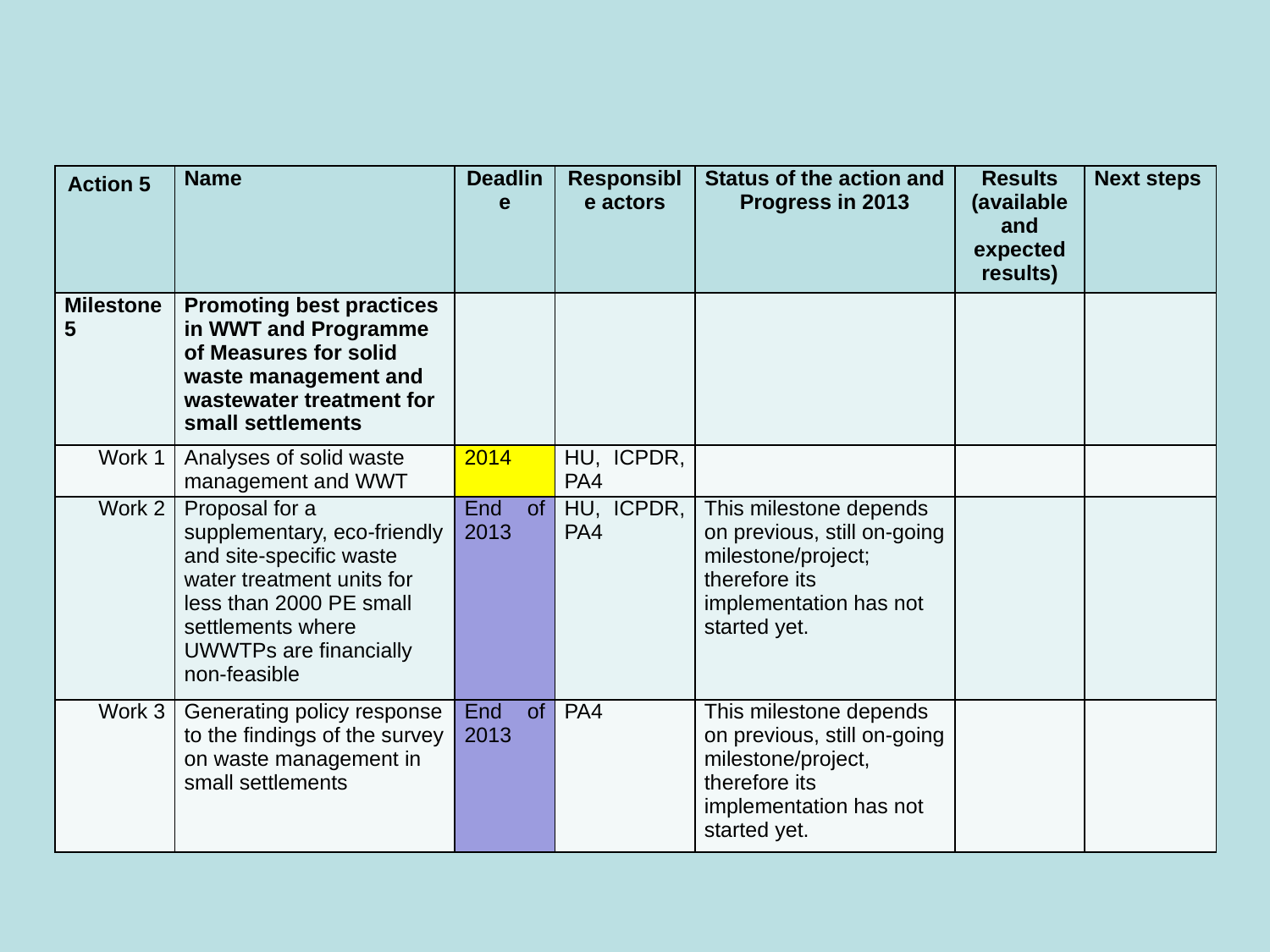

#
| Action 5 | Name | Deadline | Responsible actors | Status of the action and Progress in 2013 | Results (available and expected results) | Next steps |
| --- | --- | --- | --- | --- | --- | --- |
| Milestone 5 | Promoting best practices in WWT and Programme of Measures for solid waste management and wastewater treatment for small settlements |  |  |  |  |  |
| Work 1 | Analyses of solid waste management and WWT | 2014 | HU, ICPDR, PA4 |  |  |  |
| Work 2 | Proposal for a supplementary, eco-friendly and site-specific waste water treatment units for less than 2000 PE small settlements where UWWTPs are financially non-feasible | End of 2013 | HU, ICPDR, PA4 | This milestone depends on previous, still on-going milestone/project; therefore its implementation has not started yet. |  |  |
| Work 3 | Generating policy response to the findings of the survey on waste management in small settlements | End of 2013 | PA4 | This milestone depends on previous, still on-going milestone/project, therefore its implementation has not started yet. |  |  |